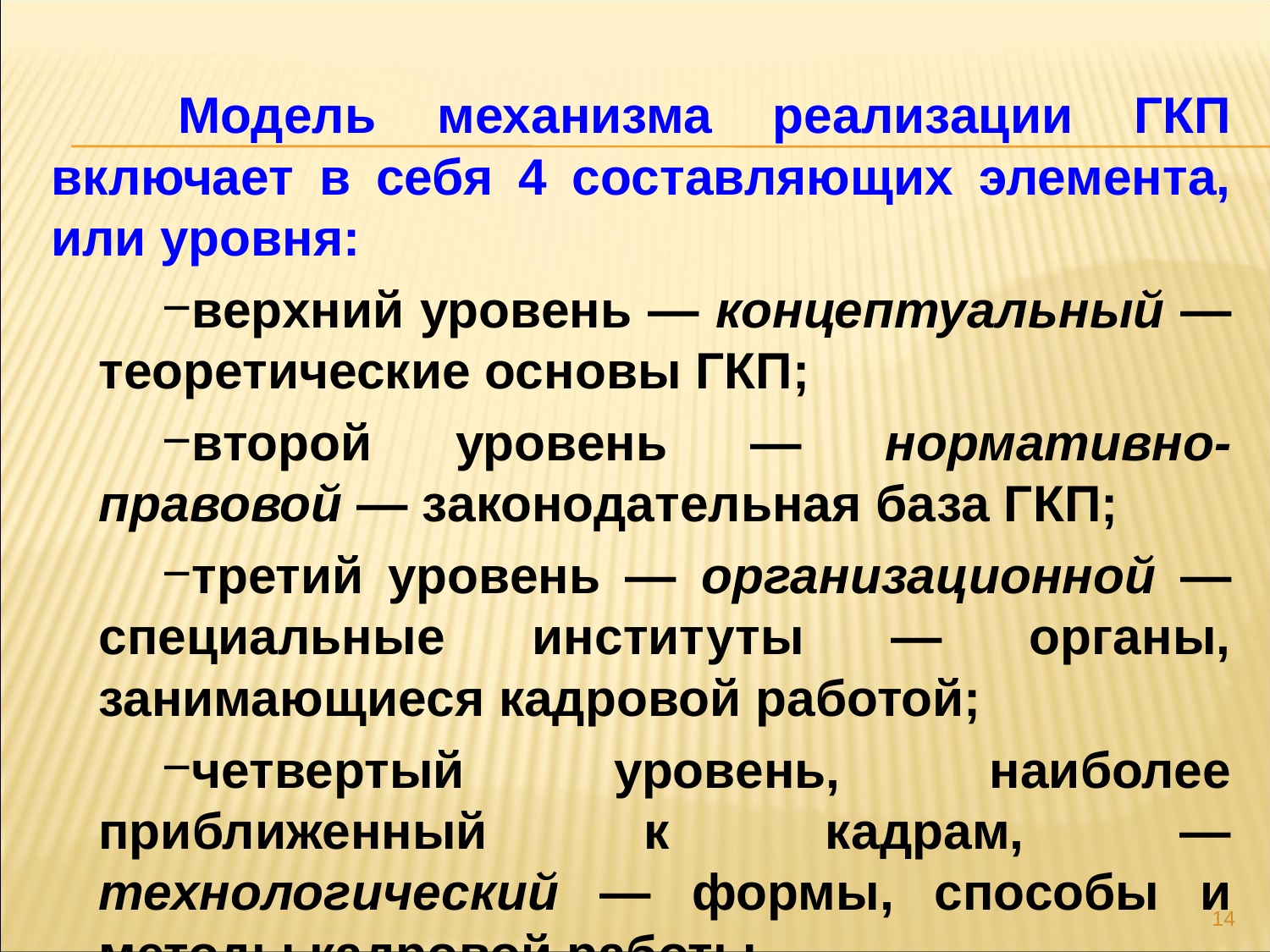

Модель механизма реализации ГКП включает в себя 4 составляющих элемента, или уровня:
верхний уровень — концептуальный — теоретические основы ГКП;
второй уровень — нормативно-правовой — законодательная база ГКП;
третий уровень — организационной — специальные институты — органы, занимающиеся кадровой работой;
четвертый уровень, наиболее приближенный к кадрам, — технологический — формы, способы и методы кадровой работы.

14